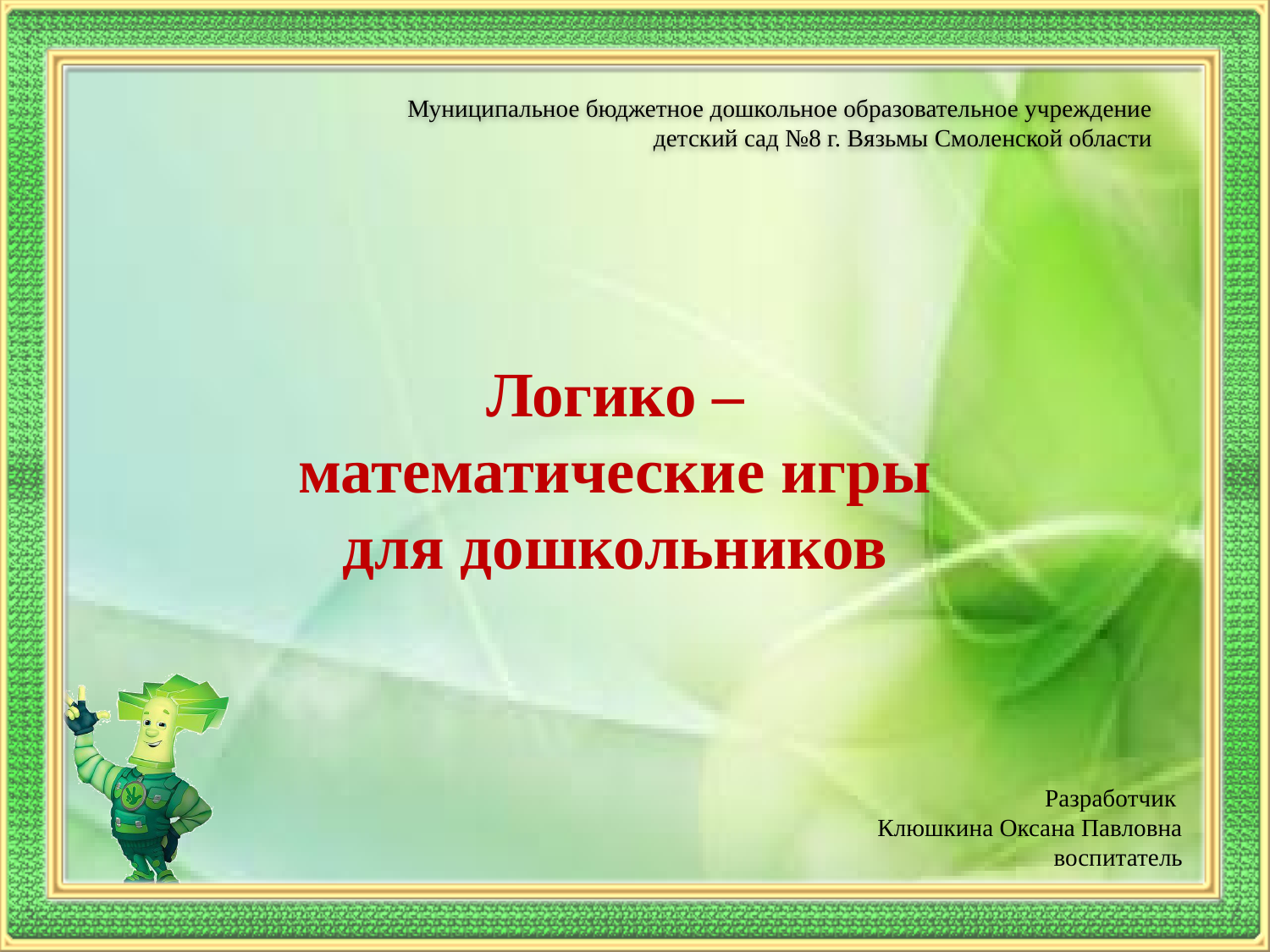

# Муниципальное бюджетное дошкольное образовательное учреждение детский сад №8 г. Вязьмы Смоленской области
Логико – математические игры для дошкольников

Разработчик
Клюшкина Оксана Павловна
воспитатель